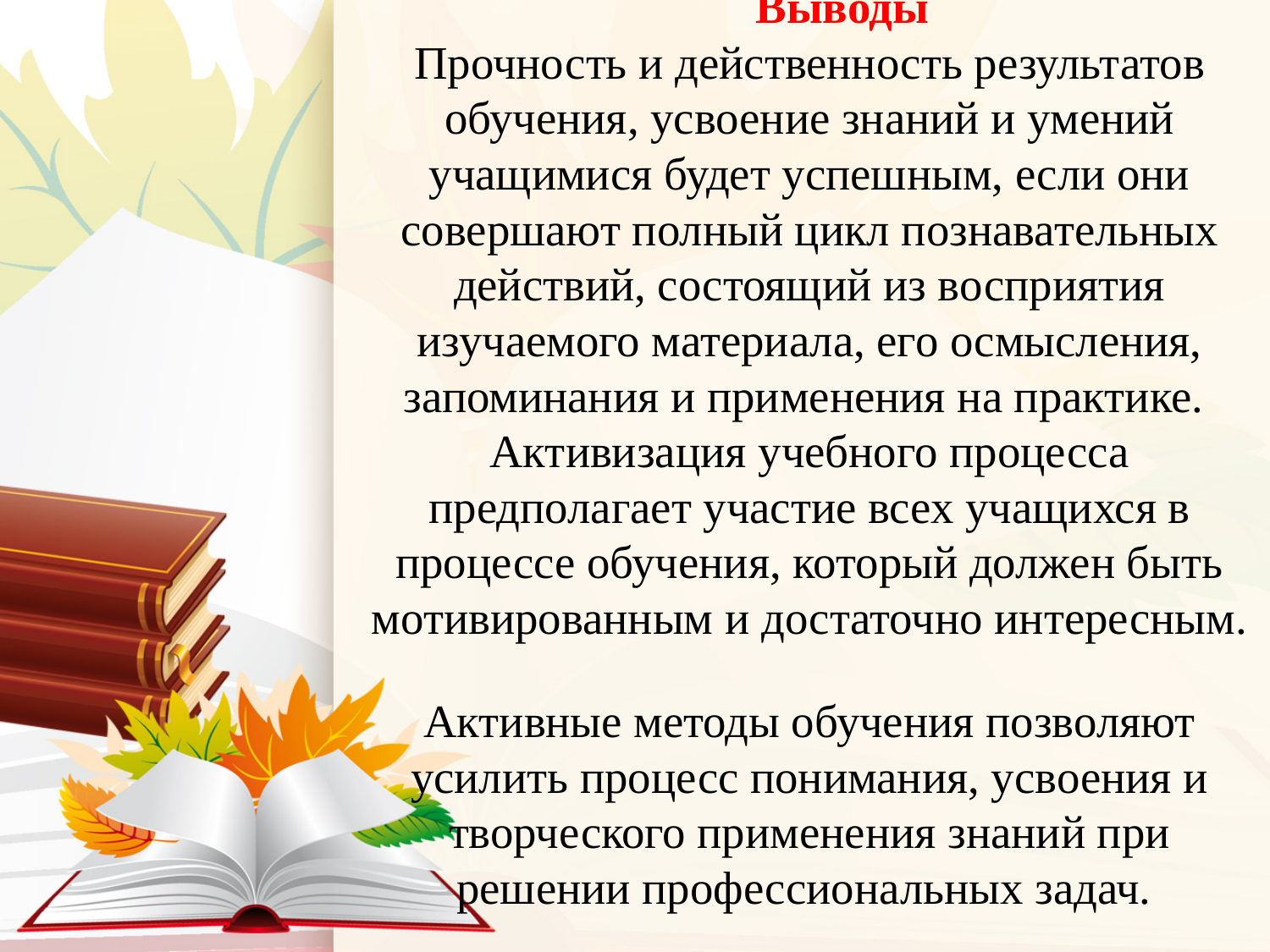

# Выводы Прочность и действенность результатов обучения, усвоение знаний и умений учащимися будет успешным, если они совершают полный цикл познавательных действий, состоящий из восприятия изучаемого материала, его осмысления, запоминания и применения на практике. Активизация учебного процесса предполагает участие всех учащихся в процессе обучения, который должен быть мотивированным и достаточно интересным. Активные методы обучения позволяют усилить процесс понимания, усвоения и творческого применения знаний при решении профессиональных задач.